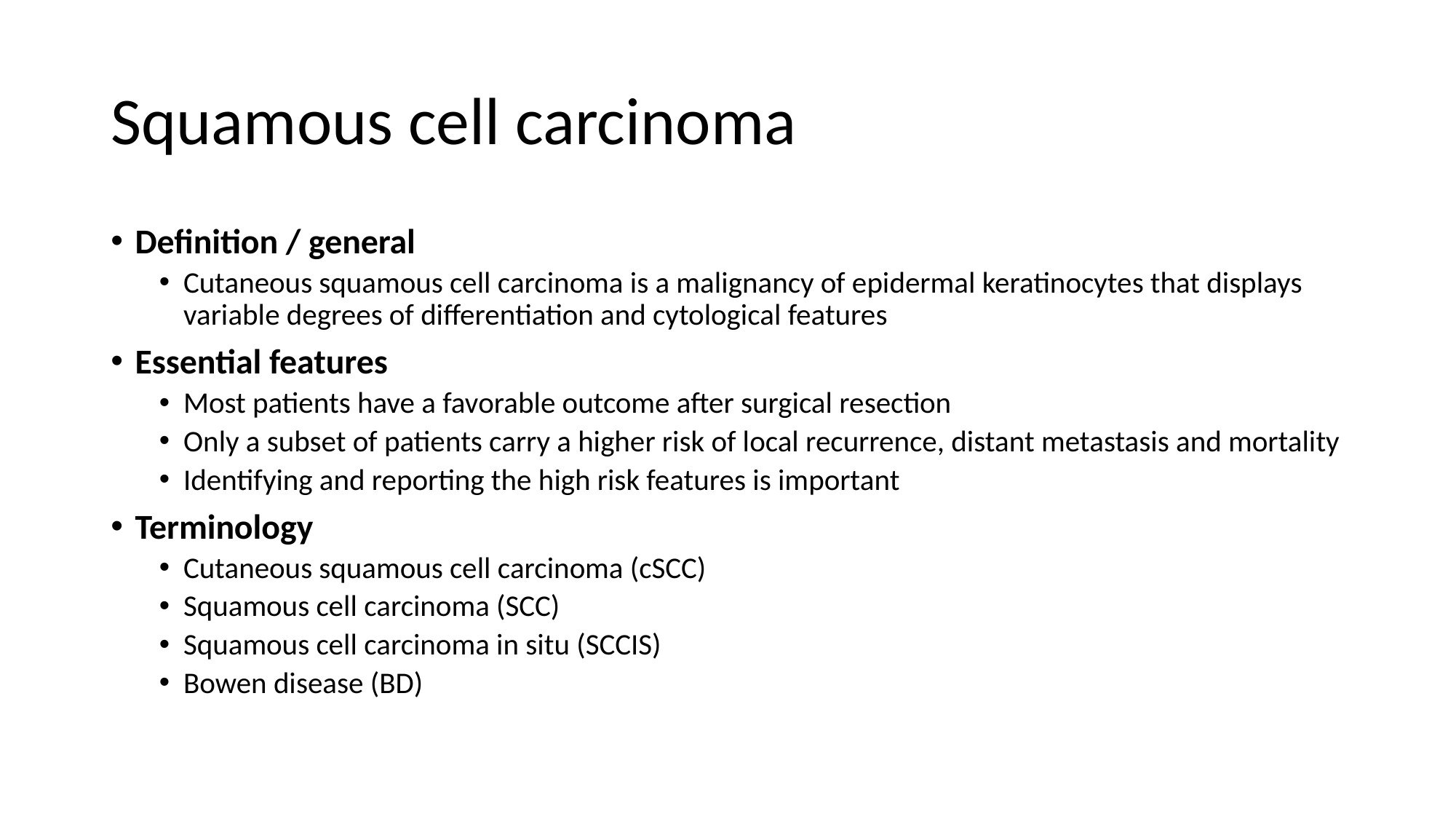

# Squamous cell carcinoma
Definition / general
Cutaneous squamous cell carcinoma is a malignancy of epidermal keratinocytes that displays variable degrees of differentiation and cytological features
Essential features
Most patients have a favorable outcome after surgical resection
Only a subset of patients carry a higher risk of local recurrence, distant metastasis and mortality
Identifying and reporting the high risk features is important
Terminology
Cutaneous squamous cell carcinoma (cSCC)
Squamous cell carcinoma (SCC)
Squamous cell carcinoma in situ (SCCIS)
Bowen disease (BD)